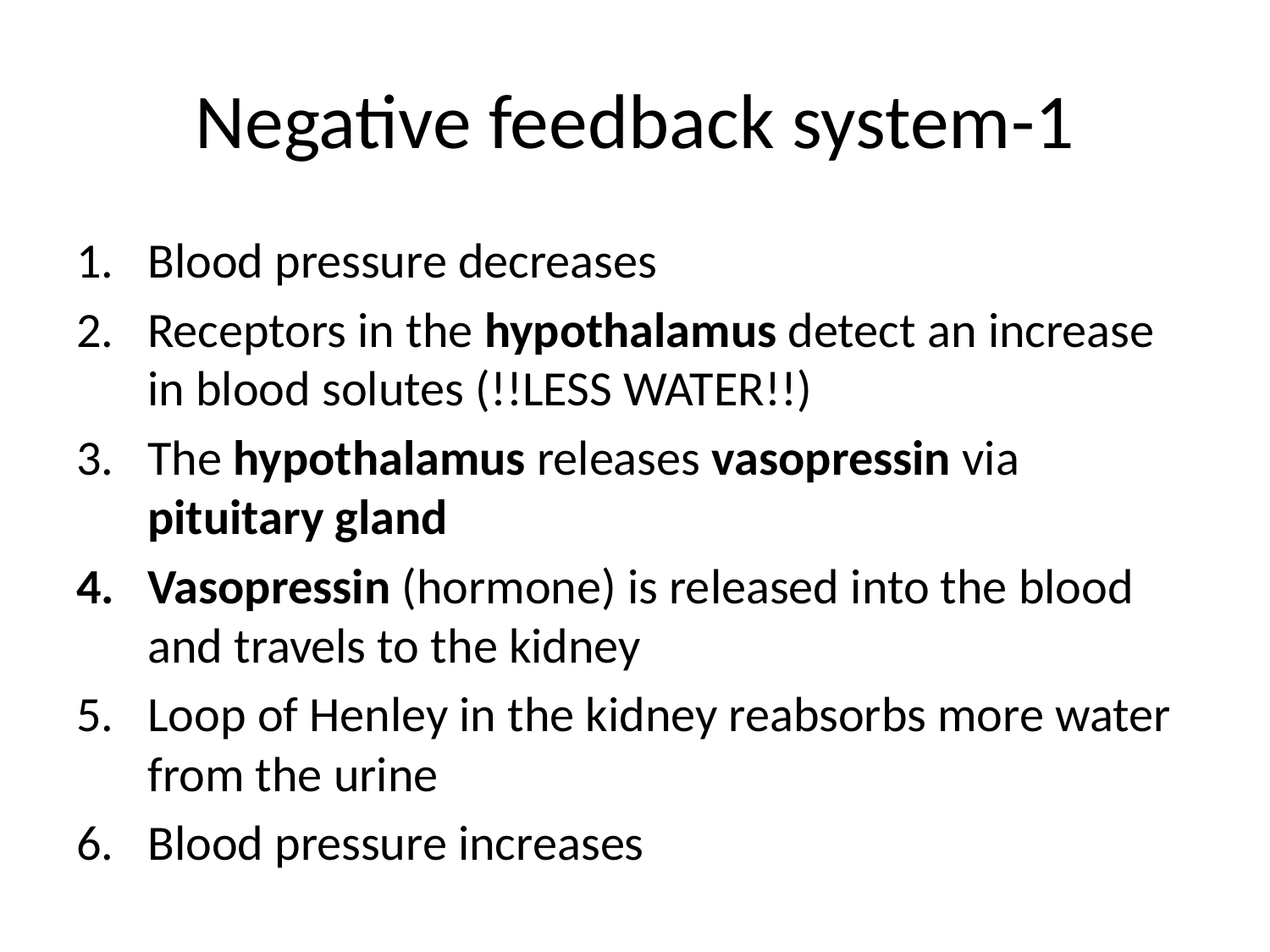

# Negative feedback system-1
Blood pressure decreases
Receptors in the hypothalamus detect an increase in blood solutes (!!LESS WATER!!)
The hypothalamus releases vasopressin via pituitary gland
Vasopressin (hormone) is released into the blood and travels to the kidney
Loop of Henley in the kidney reabsorbs more water from the urine
Blood pressure increases